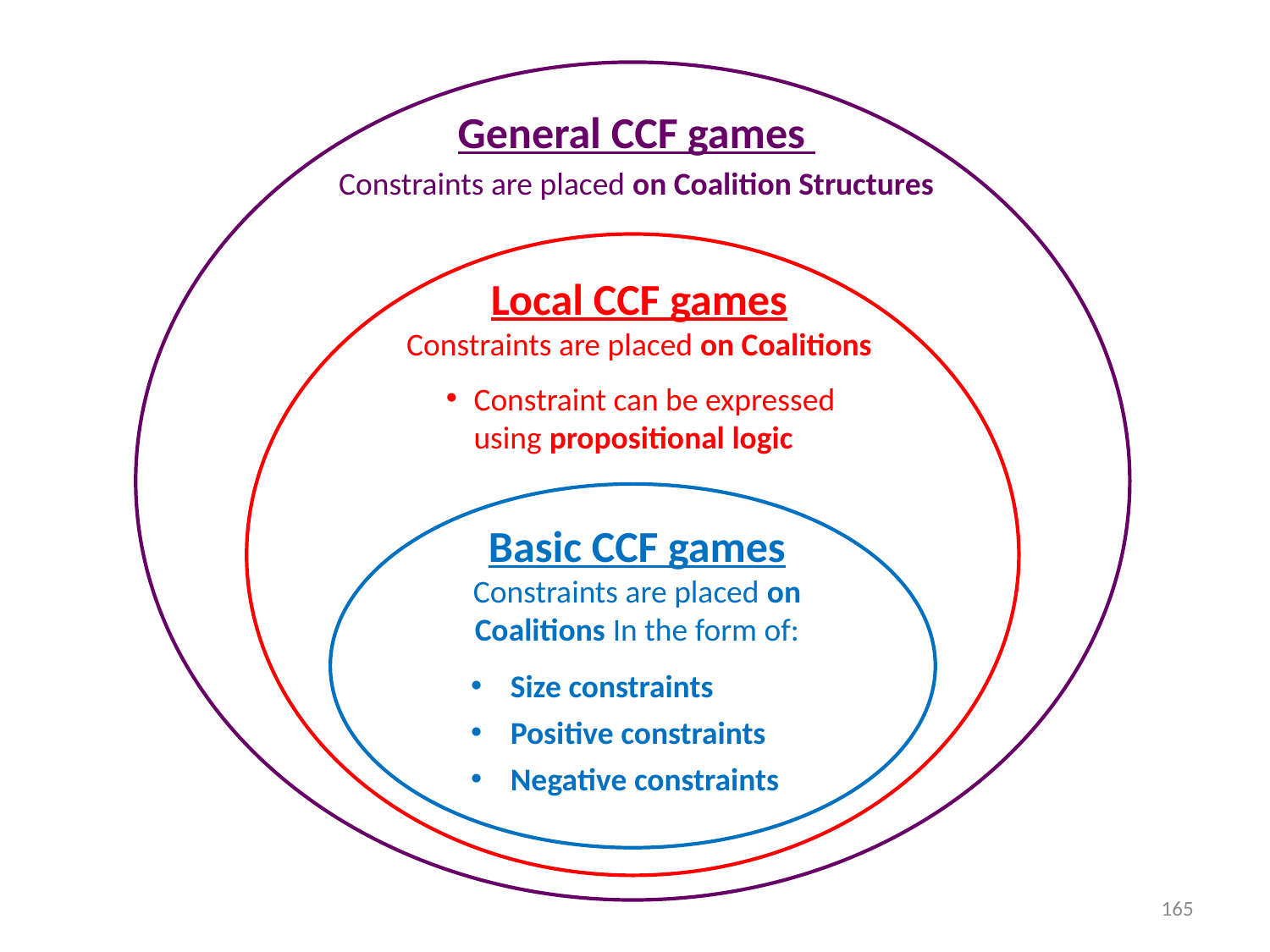

General CCF games

Constraints are placed on Coalition Structures

Local CCF games
Constraints are placed on Coalitions

Constraint can be expressed using propositional logic

Basic CCF games
Constraints are placed on Coalitions In the form of:

Size constraints

Positive constraints

Negative constraints
165